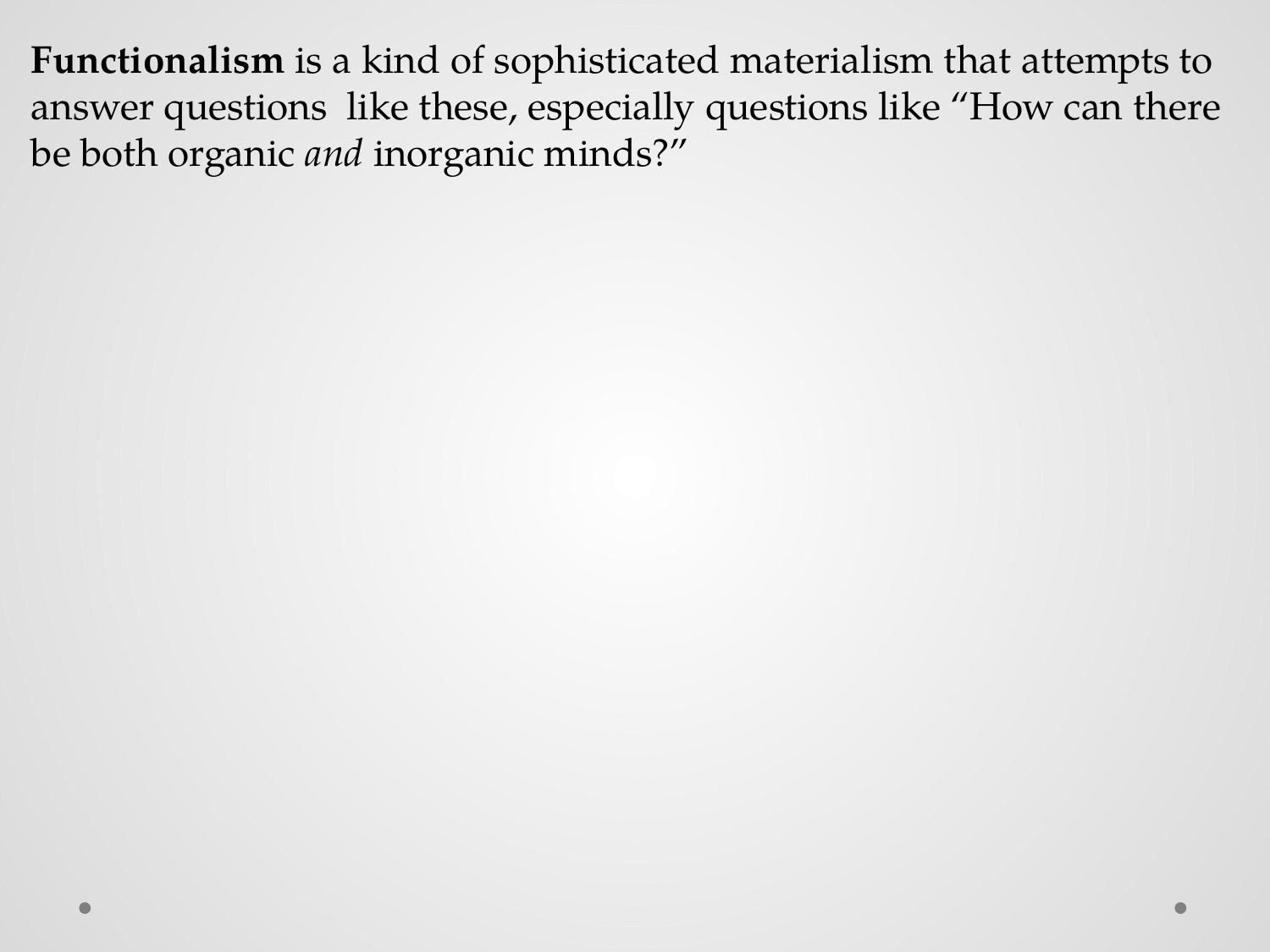

Functionalism is a kind of sophisticated materialism that attempts to answer questions  like these, especially questions like “How can there be both organic and inorganic minds?”